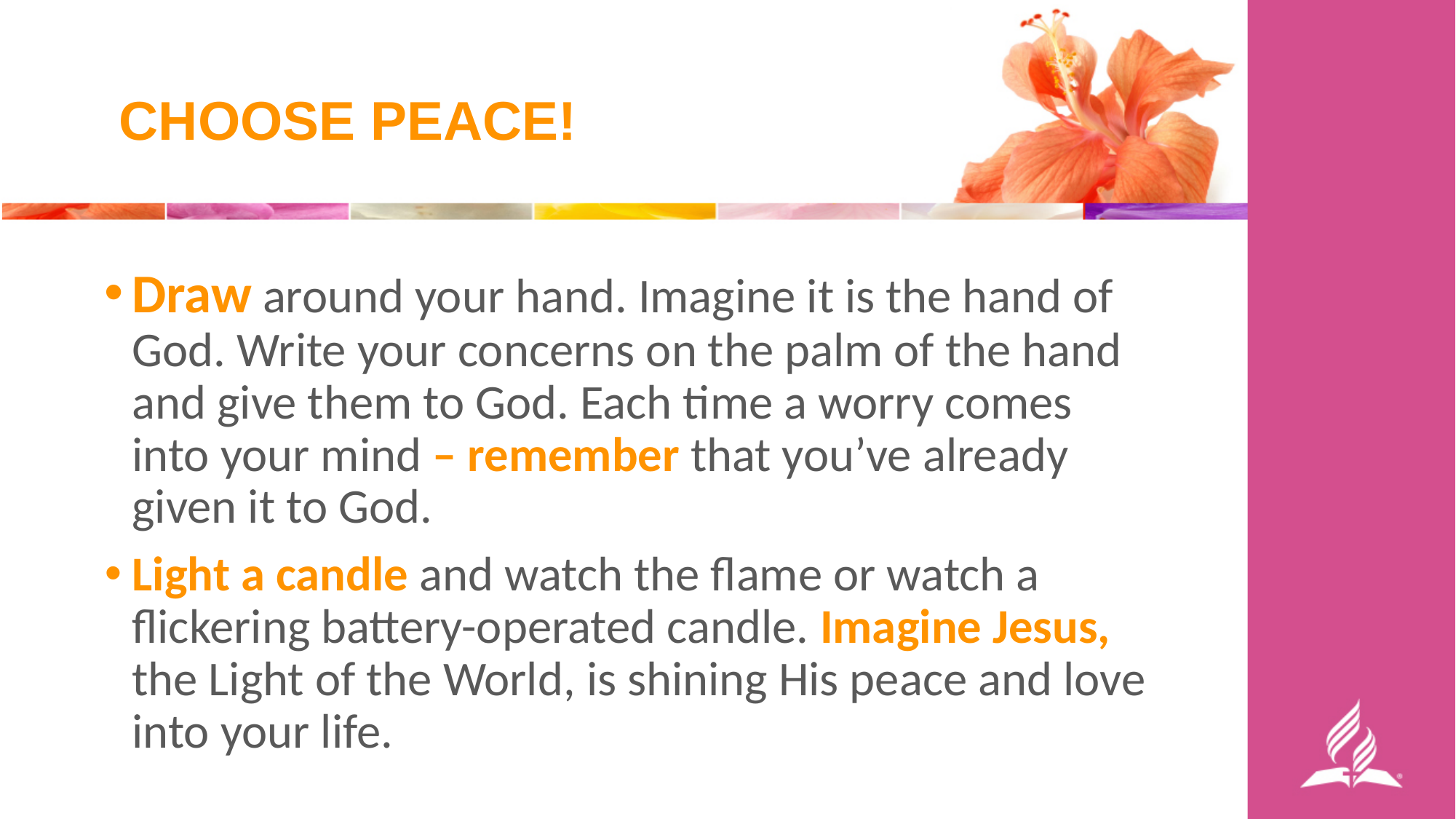

CHOOSE PEACE!
Draw around your hand. Imagine it is the hand of God. Write your concerns on the palm of the hand and give them to God. Each time a worry comes into your mind – remember that you’ve already given it to God.
Light a candle and watch the flame or watch a flickering battery-operated candle. Imagine Jesus, the Light of the World, is shining His peace and love into your life.